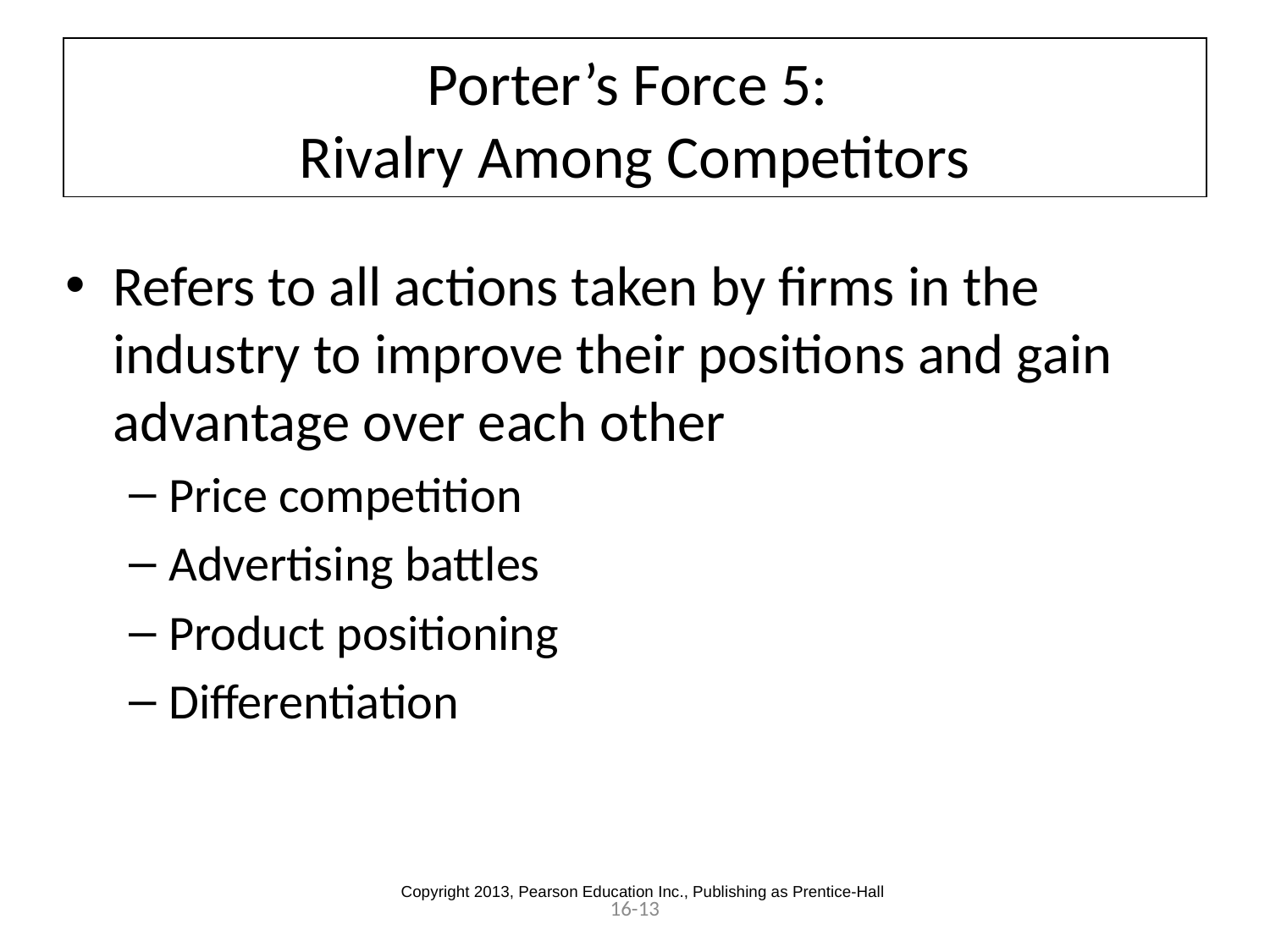

# Porter’s Force 5: Rivalry Among Competitors
Refers to all actions taken by firms in the industry to improve their positions and gain advantage over each other
Price competition
Advertising battles
Product positioning
Differentiation
Copyright 2013, Pearson Education Inc., Publishing as Prentice-Hall

16-13